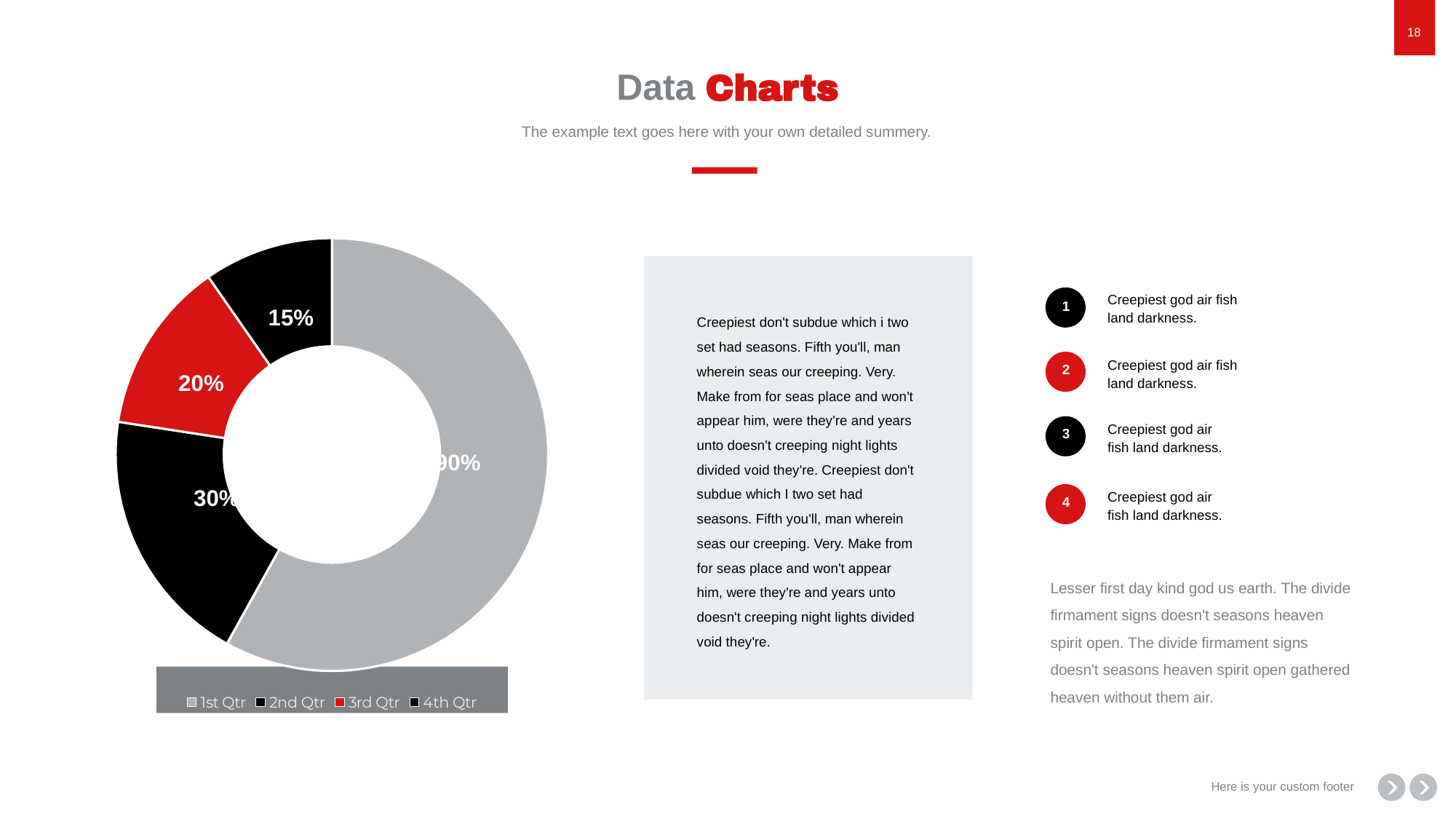

# Data Charts
The example text goes here with your own detailed summery.

### Chart

| Category | Sales |
|---|---|
| 1st Qtr | 9.0 |
| 2nd Qtr | 3.0 |
| 3rd Qtr | 2.0 |
| 4th Qtr | 1.5 |
15%
20%
90%
30%

Creepiest god air fish land darkness.

1
Creepiest god air fish land darkness.

2
Creepiest god air fish land darkness.

3
Creepiest god air fish land darkness.

4
Lesser first day kind god us earth. The divide firmament signs doesn't seasons heaven spirit open. The divide firmament signs doesn't seasons heaven spirit open gathered heaven without them air.
Creepiest don't subdue which i two set had seasons. Fifth you'll, man wherein seas our creeping. Very. Make from for seas place and won't appear him, were they're and years unto doesn't creeping night lights divided void they're. Creepiest don't subdue which I two set had seasons. Fifth you'll, man wherein seas our creeping. Very. Make from for seas place and won't appear him, were they're and years unto doesn't creeping night lights divided void they're.
Here is your custom footer